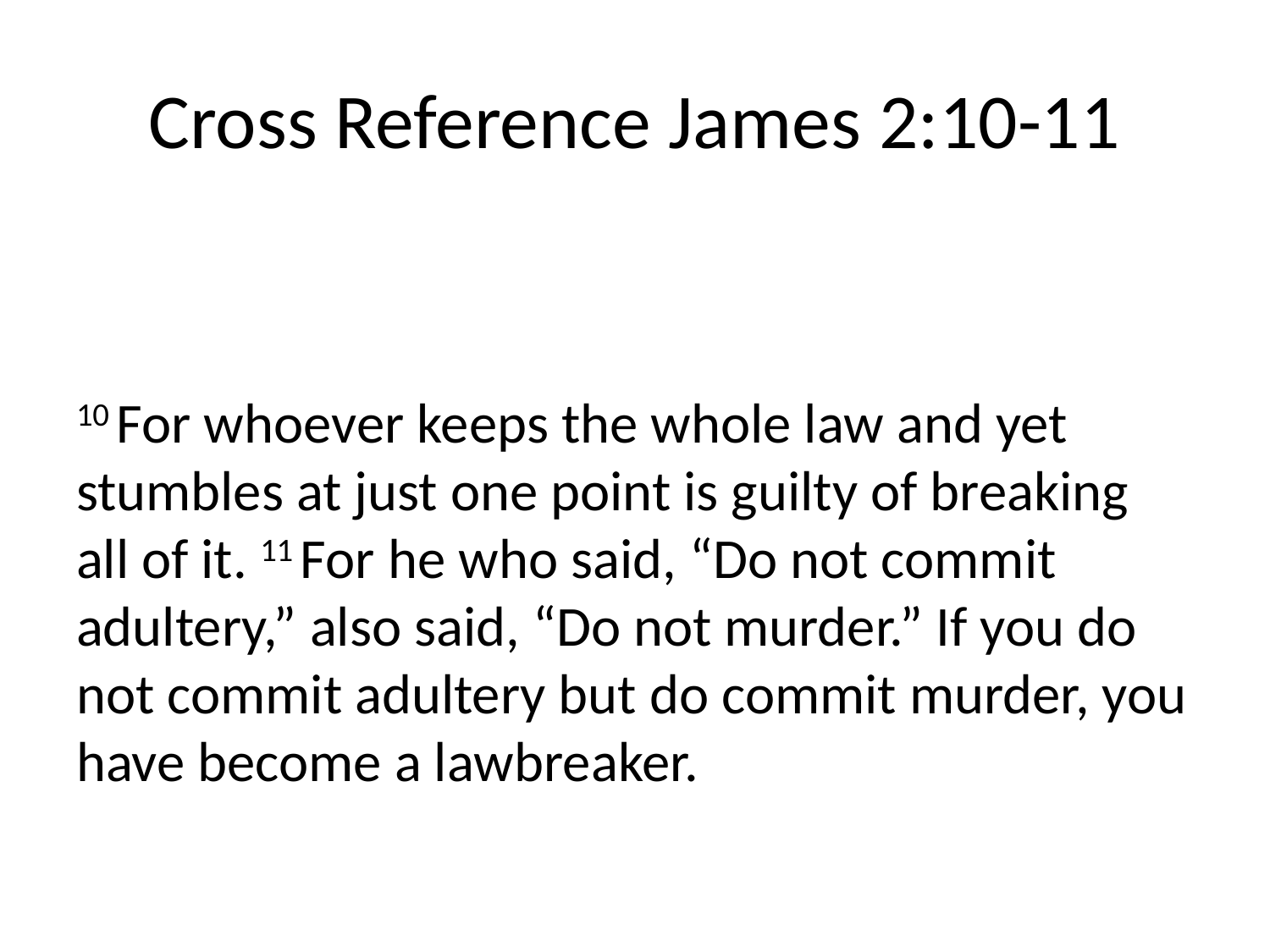

# Cross Reference James 2:10-11

10 For whoever keeps the whole law and yet stumbles at just one point is guilty of breaking all of it. 11 For he who said, “Do not commit adultery,” also said, “Do not murder.” If you do not commit adultery but do commit murder, you have become a lawbreaker.